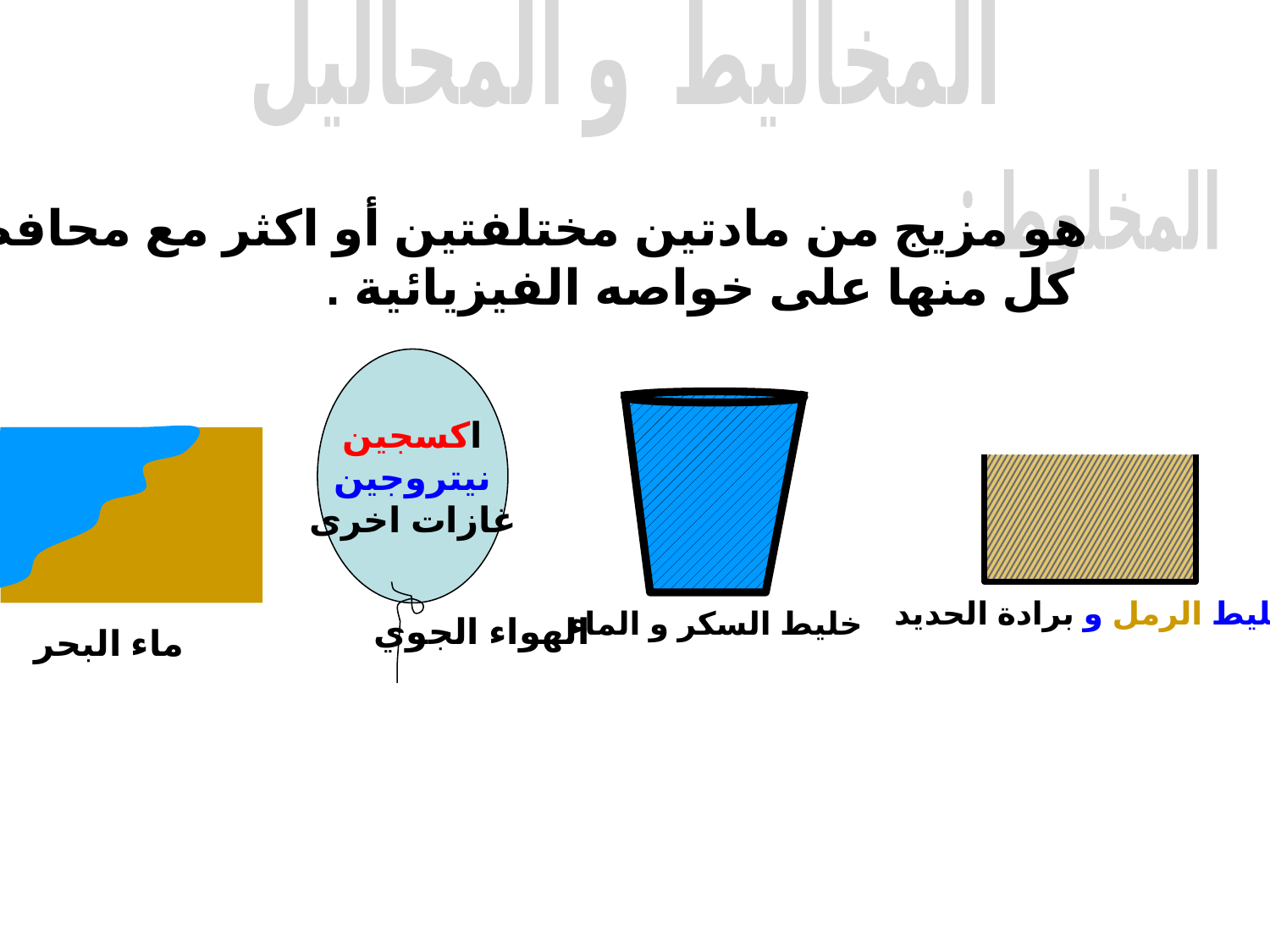

المخاليط  و المحاليل
المخلوط :
هو مزيج من مادتين مختلفتين أو اكثر مع محافظة
 كل منها على خواصه الفيزيائية .
أمثلة :
اكسجين
نيتروجين
غازات اخرى

الهواء الجوي

خليط السكر و الماء

ماء البحر

 خليط الرمل و برادة الحديد